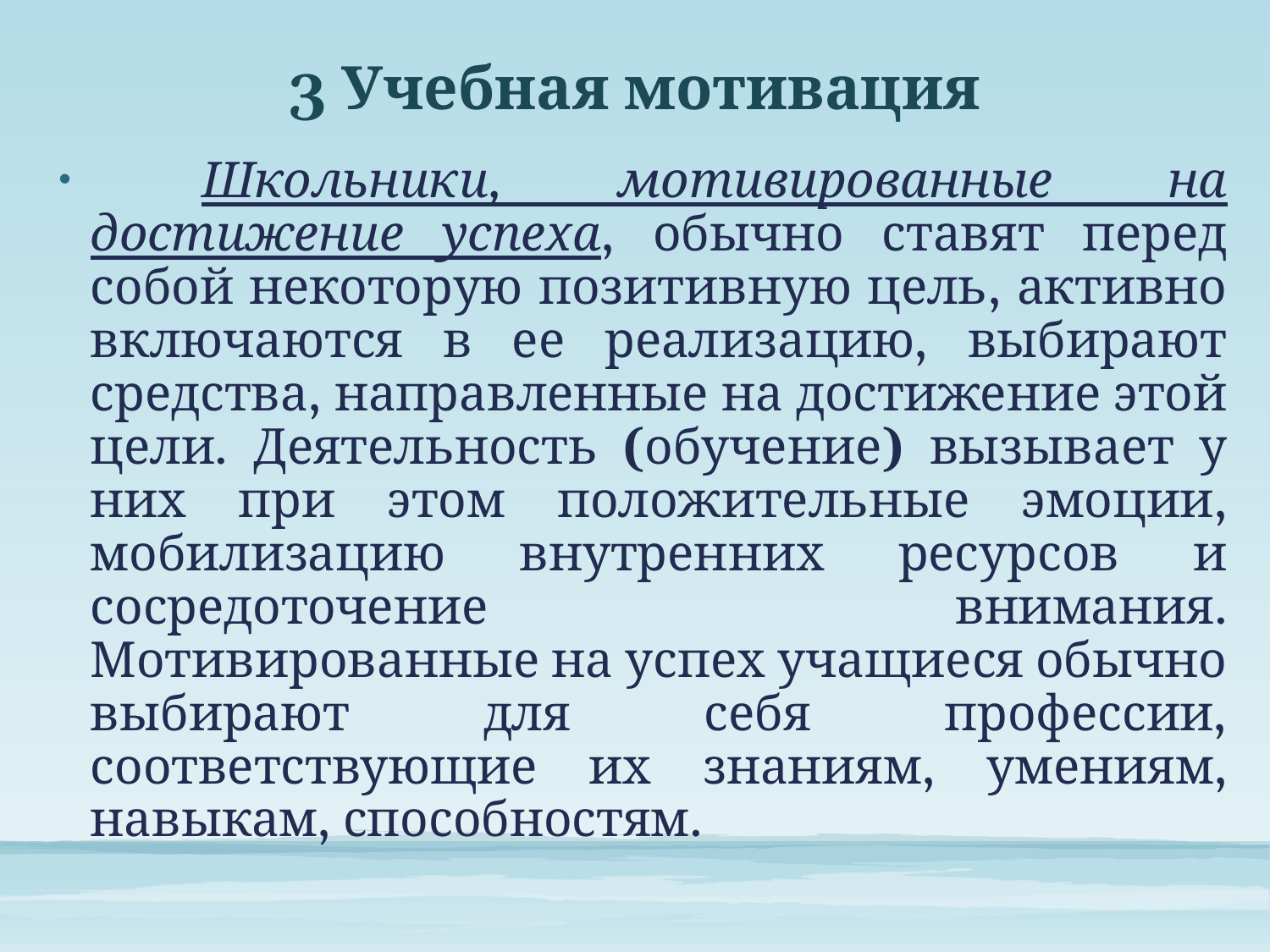

# 3 Учебная мотивация
 Школьники, мотивированные на достижение успеха, обычно ставят перед собой некоторую позитивную цель, активно включаются в ее реализацию, выбирают средства, направленные на достижение этой цели. Деятельность (обучение) вызывает у них при этом положительные эмоции, мобилизацию внутренних ресурсов и сосредоточение внимания. Мотивированные на успех учащиеся обычно выбирают для себя профессии, соответствующие их знаниям, умениям, навыкам, способностям.